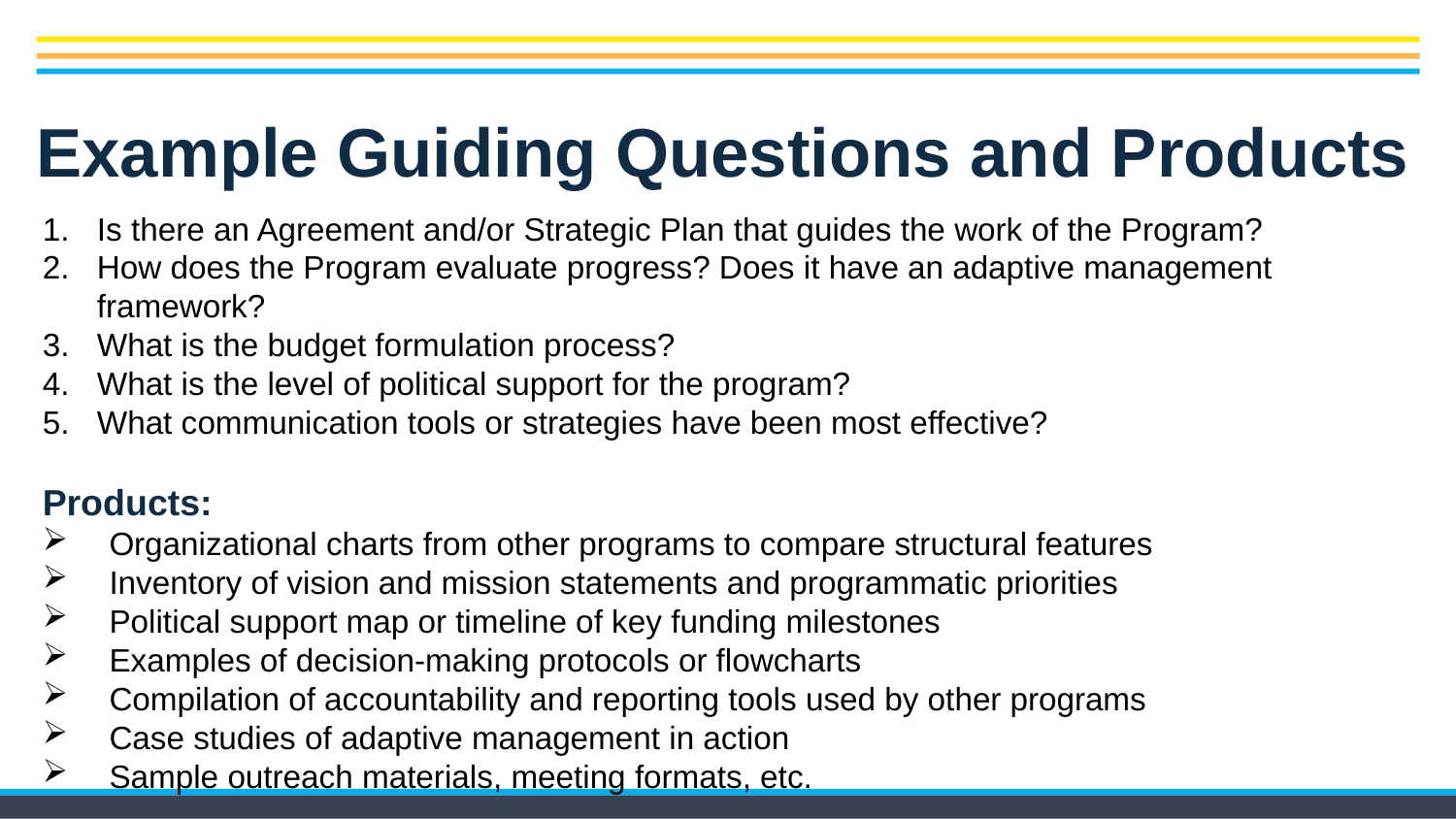

# Example Guiding Questions and Products
Is there an Agreement and/or Strategic Plan that guides the work of the Program?
How does the Program evaluate progress? Does it have an adaptive management framework?
What is the budget formulation process?
What is the level of political support for the program?
What communication tools or strategies have been most effective?

Products:
Organizational charts from other programs to compare structural features
Inventory of vision and mission statements and programmatic priorities
Political support map or timeline of key funding milestones
Examples of decision-making protocols or flowcharts
Compilation of accountability and reporting tools used by other programs
Case studies of adaptive management in action
Sample outreach materials, meeting formats, etc.